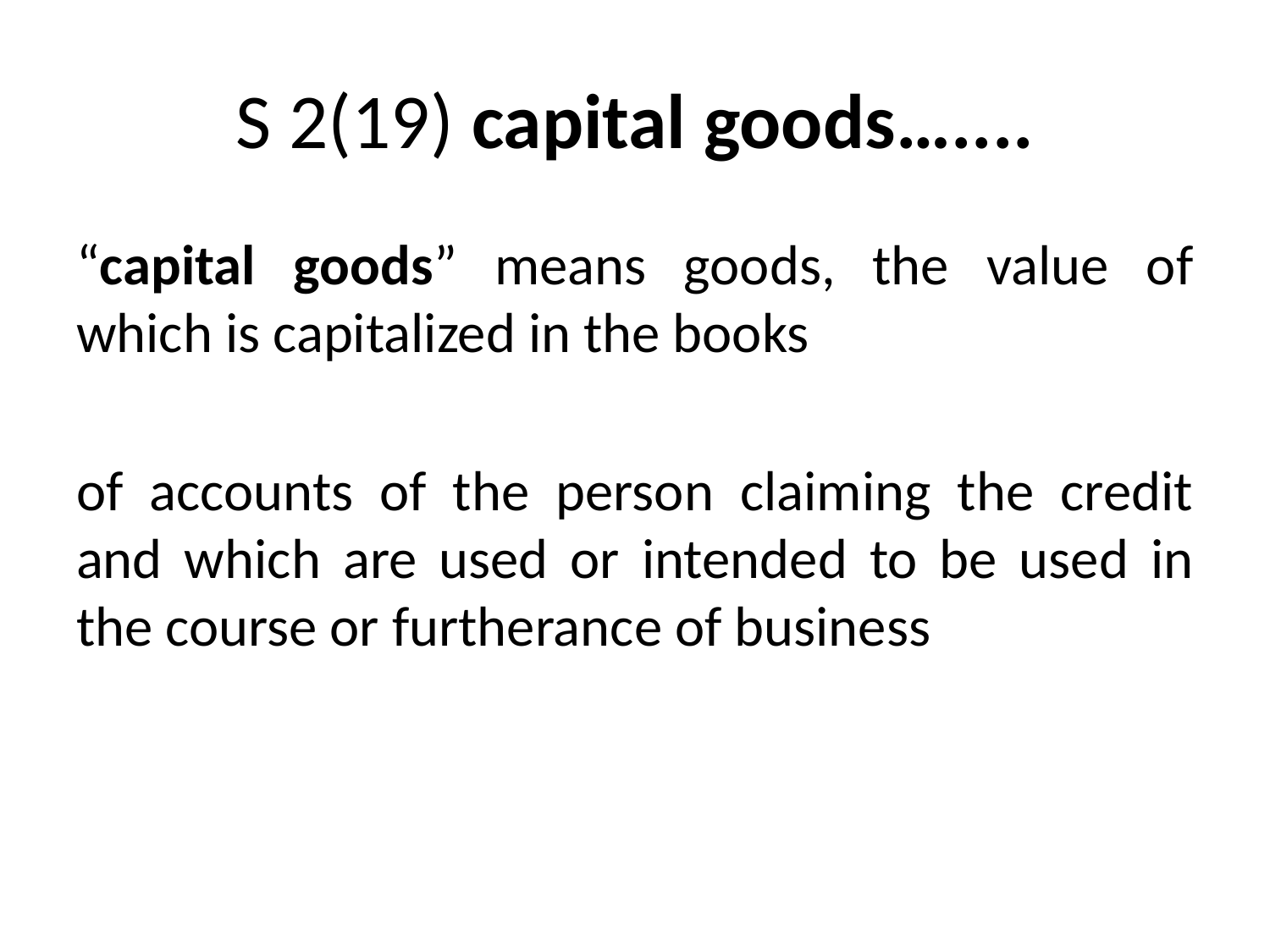

# S 2(19) capital goods…....
“capital goods” means goods, the value of which is capitalized in the books

of accounts of the person claiming the credit and which are used or intended to be used in the course or furtherance of business